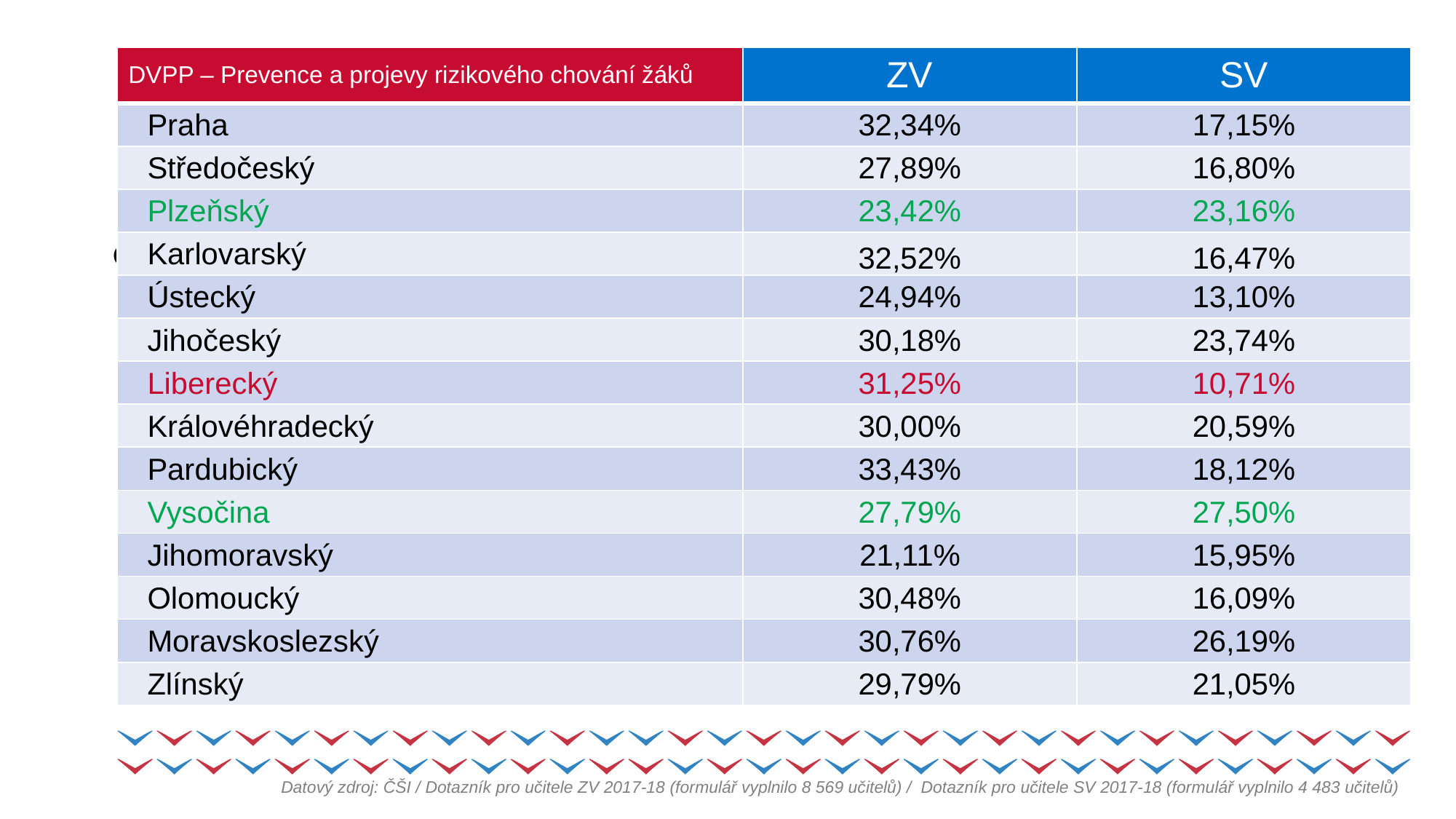

| DVPP – Prevence a projevy rizikového chování žáků | ZV | SV |
| --- | --- | --- |
| Praha | 32,34% | 17,15% |
| Středočeský | 27,89% | 16,80% |
| Plzeňský | 23,42% | 23,16% |
| Karlovarský | 32,52% | 16,47% |
| Ústecký | 24,94% | 13,10% |
| Jihočeský | 30,18% | 23,74% |
| Liberecký | 31,25% | 10,71% |
| Královéhradecký | 30,00% | 20,59% |
| Pardubický | 33,43% | 18,12% |
| Vysočina | 27,79% | 27,50% |
| Jihomoravský | 21,11% | 15,95% |
| Olomoucký | 30,48% | 16,09% |
| Moravskoslezský | 30,76% | 26,19% |
| Zlínský | 29,79% | 21,05% |
# Lepšímu klimatu na školách prospívají preventivní aktivity
Oblast DVPP → Prevence  a projevy rizikového chování
ČR
ČR
28,96
19,69
ZV
SV
Datový zdroj: ČŠI / Dotazník pro učitele ZV 2017-18 (formulář vyplnilo 8 569 učitelů) /  Dotazník pro učitele SV 2017-18 (formulář vyplnilo 4 483 učitelů)